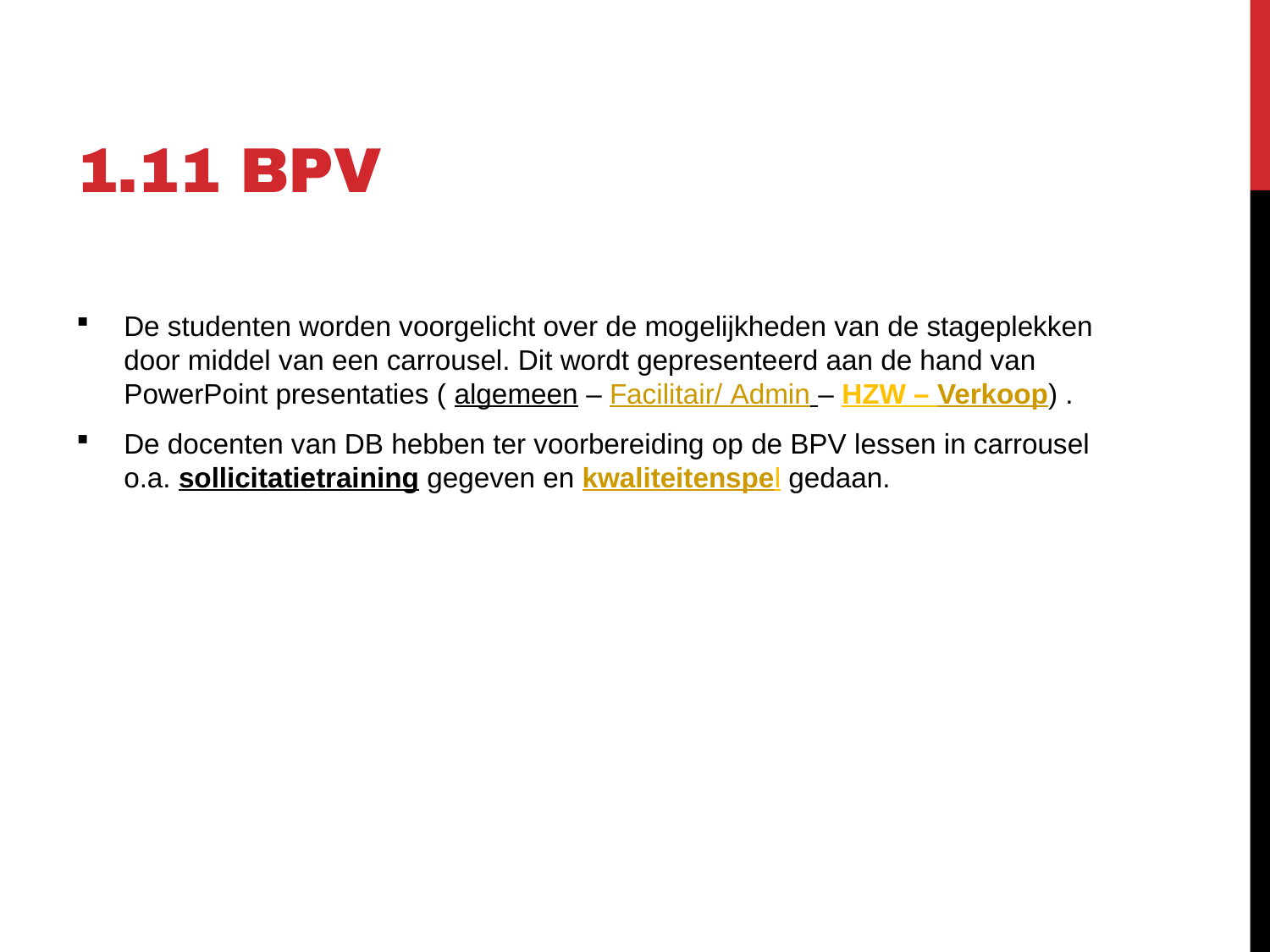

# 1.11 BPV

De studenten worden voorgelicht over de mogelijkheden van de stageplekken door middel van een carrousel. Dit wordt gepresenteerd aan de hand van PowerPoint presentaties ( algemeen – Facilitair/ Admin – HZW – Verkoop) .
De docenten van DB hebben ter voorbereiding op de BPV lessen in carrousel o.a. sollicitatietraining gegeven en kwaliteitenspel gedaan.